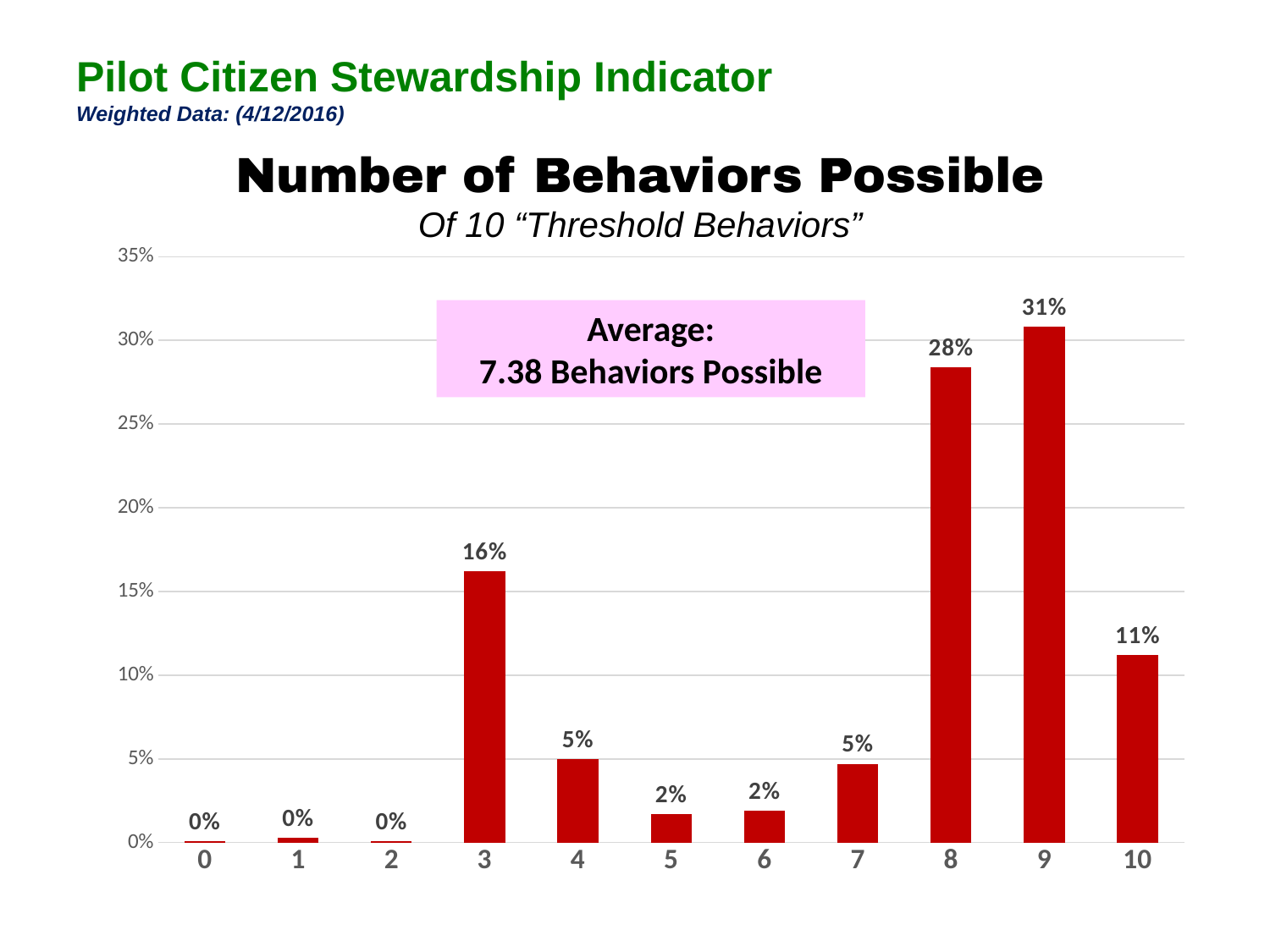

Pilot Citizen Stewardship Indicator
Weighted Data: (4/12/2016)
# Number of Behaviors Possible Of 10 “Threshold Behaviors”

### Chart

| Category |  |
|---|---|
| 0 | 0.001 |
| 1 | 0.003 |
| 2 | 0.001 |
| 3 | 0.162 |
| 4 | 0.05 |
| 5 | 0.017 |
| 6 | 0.019 |
| 7 | 0.047 |
| 8 | 0.284 |
| 9 | 0.308 |
| 10 | 0.112 |
Average:
7.38 Behaviors Possible